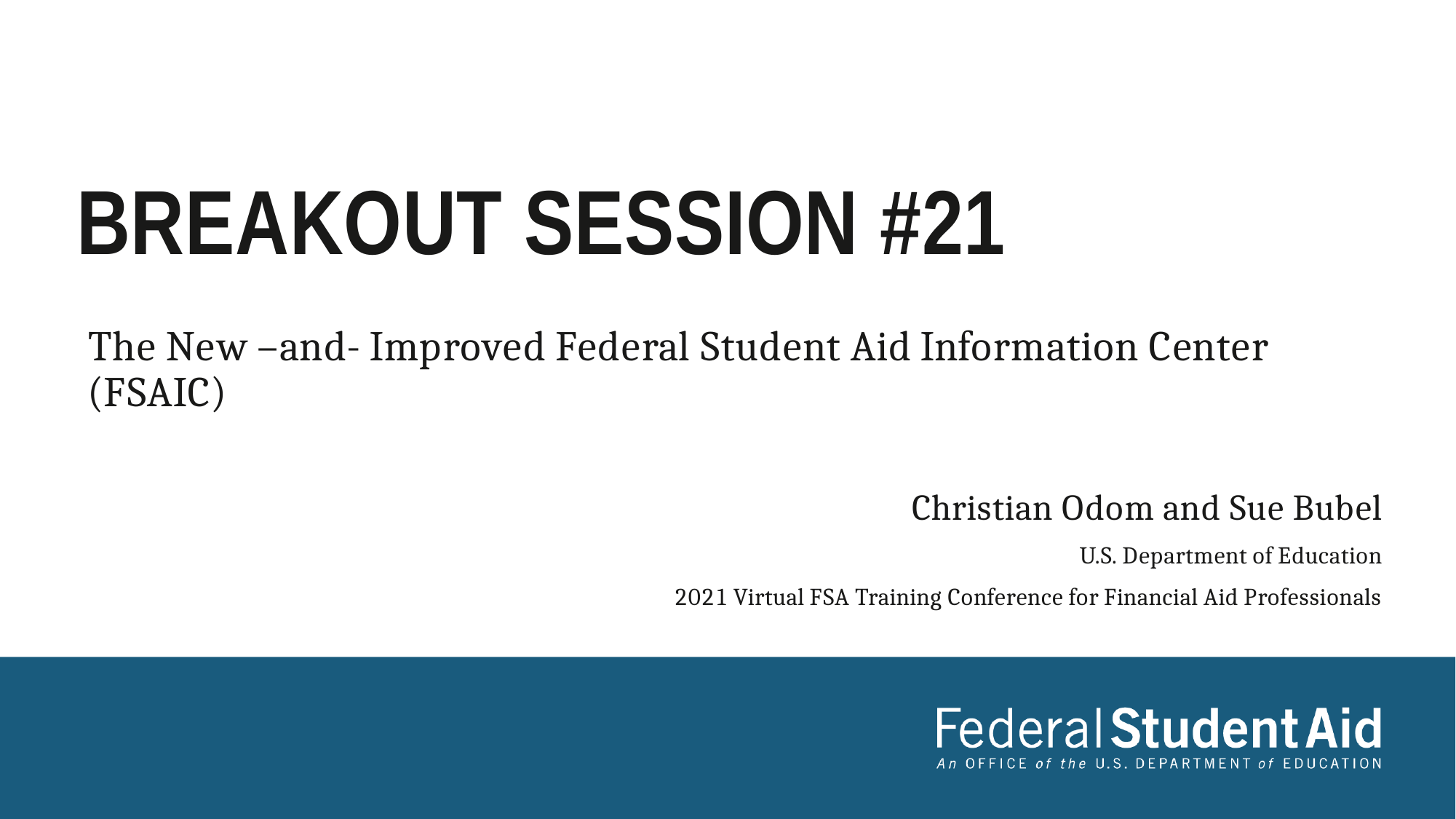

# Breakout Session #21
The New –and- Improved Federal Student Aid Information Center (FSAIC)
Christian Odom and Sue Bubel
U.S. Department of Education
2021 Virtual FSA Training Conference for Financial Aid Professionals